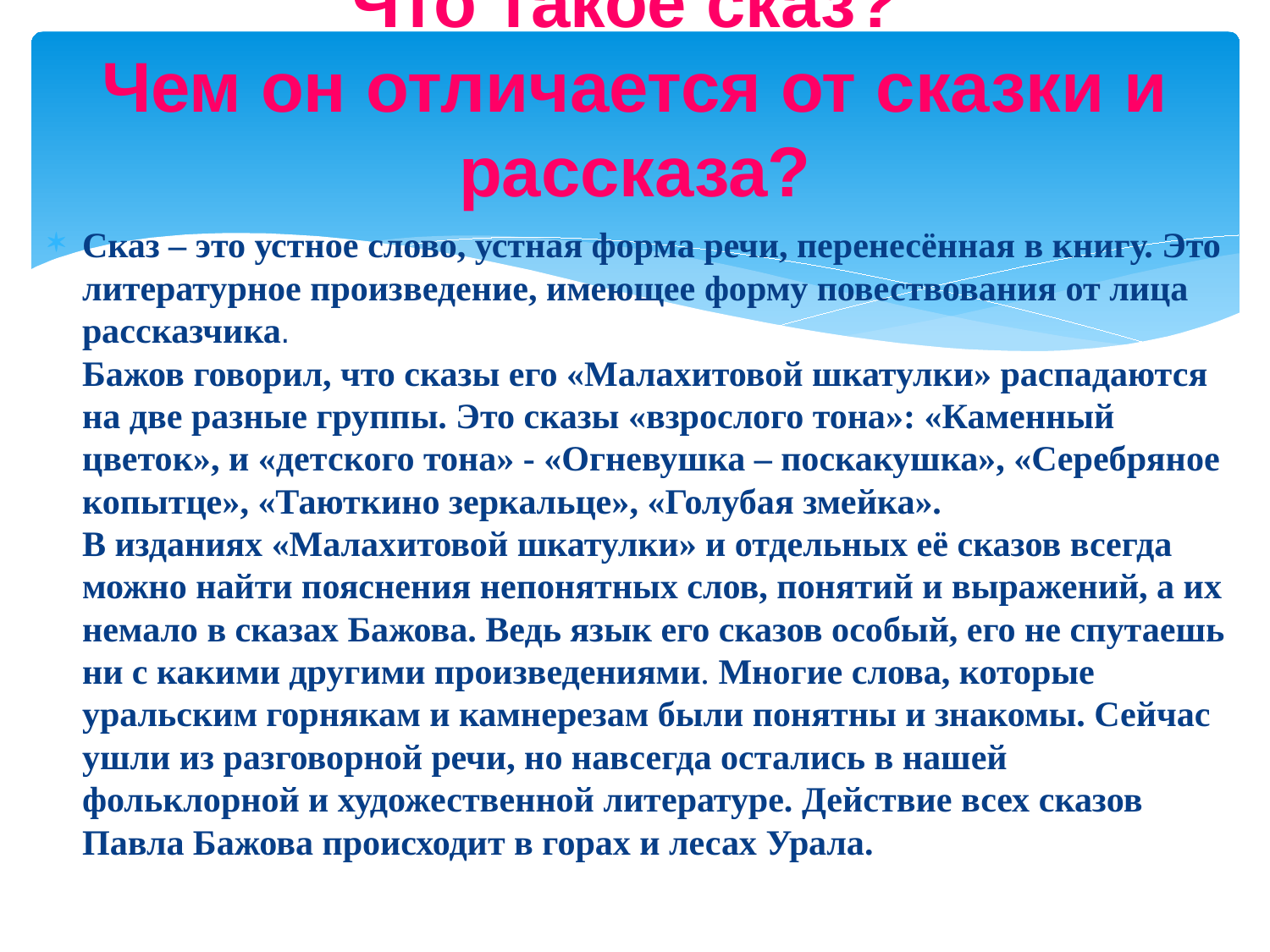

# Что такое сказ? Чем он отличается от сказки и рассказа?
Сказ – это устное слово, устная форма речи, перенесённая в книгу. Это литературное произведение, имеющее форму повествования от лица рассказчика. 
Бажов говорил, что сказы его «Малахитовой шкатулки» распадаются на две разные группы. Это сказы «взрослого тона»: «Каменный цветок», и «детского тона» - «Огневушка – поскакушка», «Серебряное копытце», «Таюткино зеркальце», «Голубая змейка». 
В изданиях «Малахитовой шкатулки» и отдельных её сказов всегда можно найти пояснения непонятных слов, понятий и выражений, а их немало в сказах Бажова. Ведь язык его сказов особый, его не спутаешь ни с какими другими произведениями. Многие слова, которые уральским горнякам и камнерезам были понятны и знакомы. Сейчас ушли из разговорной речи, но навсегда остались в нашей фольклорной и художественной литературе. Действие всех сказов Павла Бажова происходит в горах и лесах Урала.